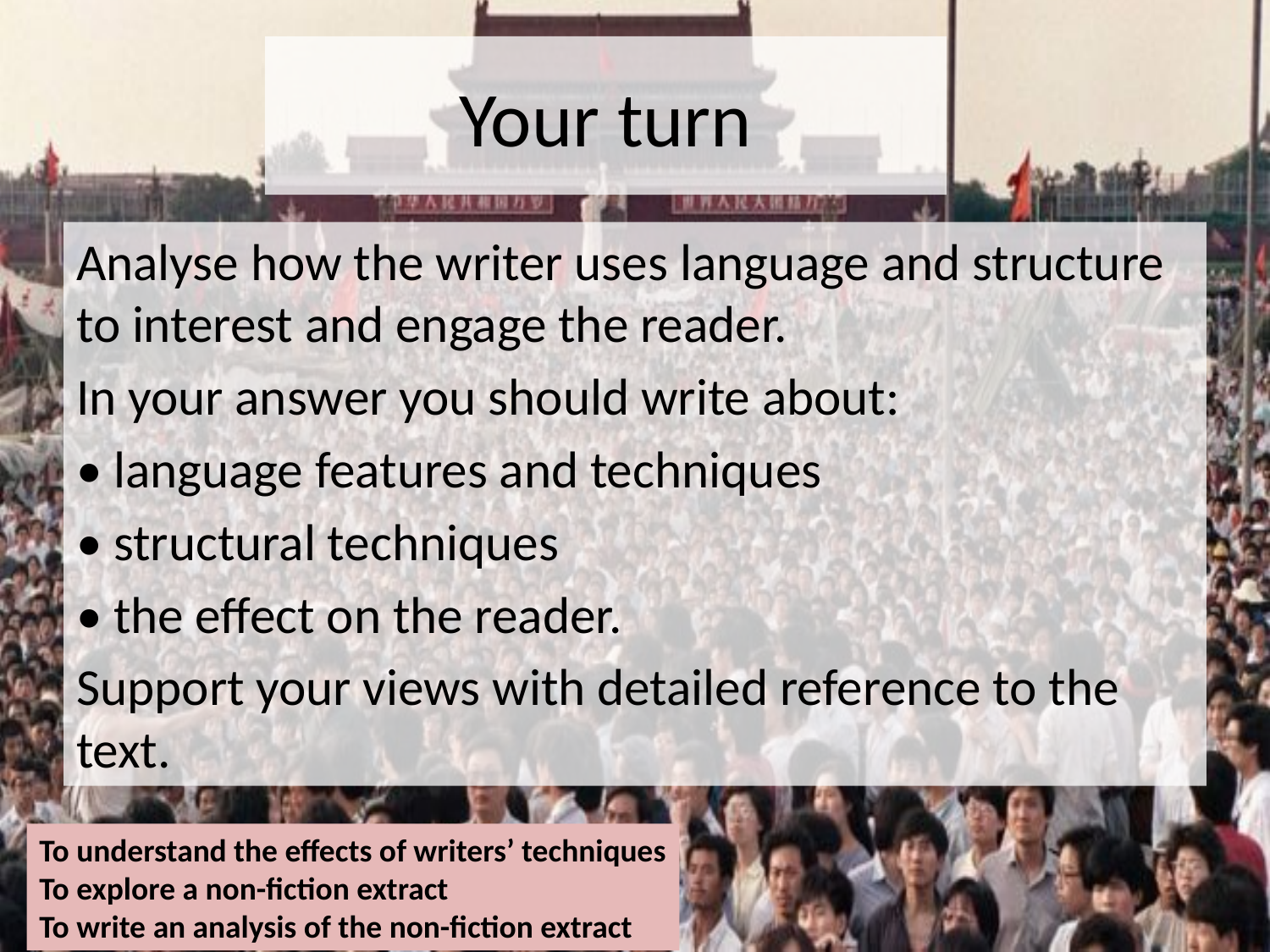

# Your turn
Analyse how the writer uses language and structure to interest and engage the reader.
In your answer you should write about:
• language features and techniques
• structural techniques
• the effect on the reader.
Support your views with detailed reference to the text.

To understand the effects of writers’ techniques
To explore a non-fiction extract
To write an analysis of the non-fiction extract